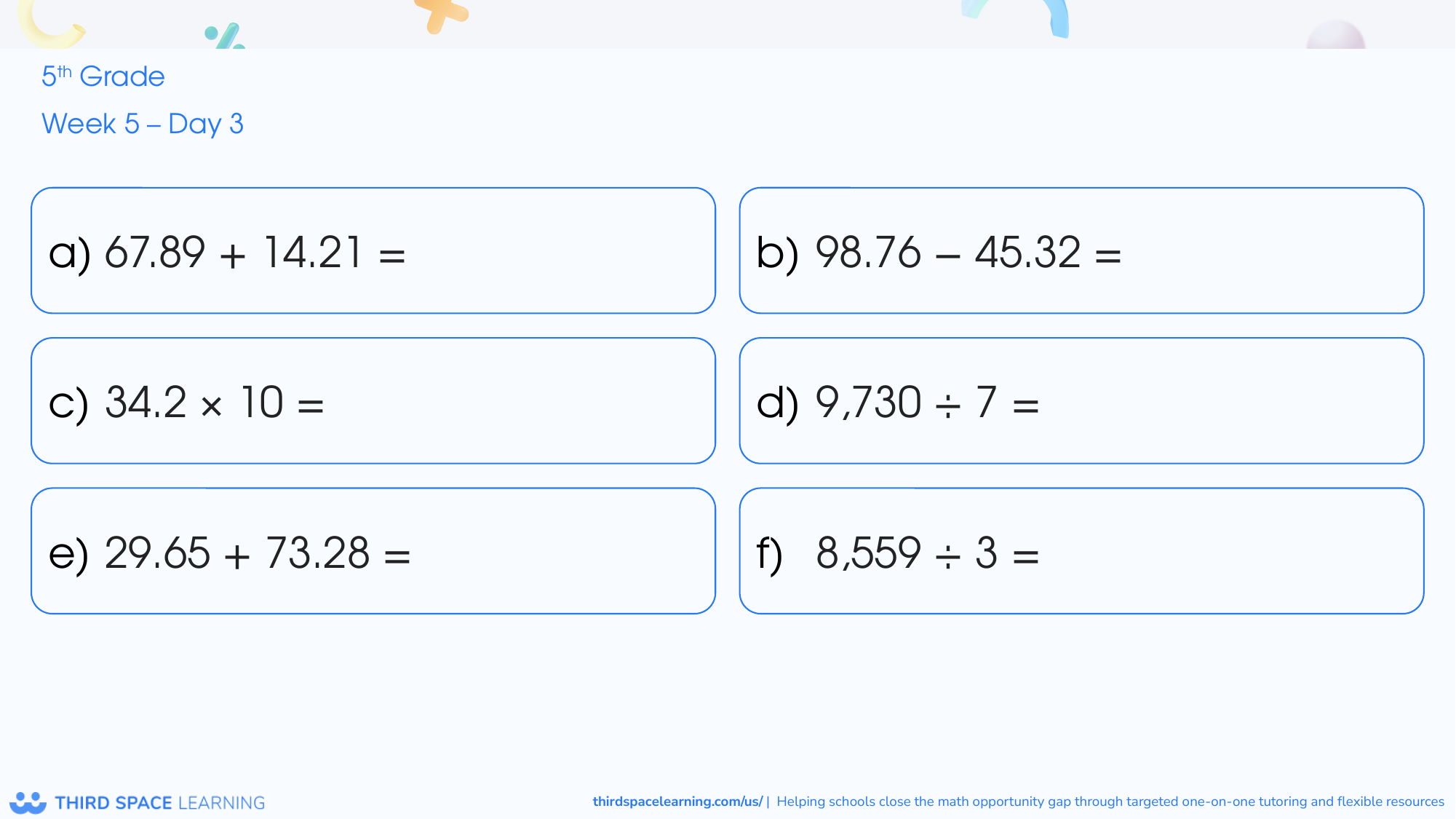

5th Grade
Week 5 – Day 3
67.89 + 14.21 =
98.76 − 45.32 =
34.2 × 10 =
9,730 ÷ 7 =
29.65 + 73.28 =
8,559 ÷ 3 =